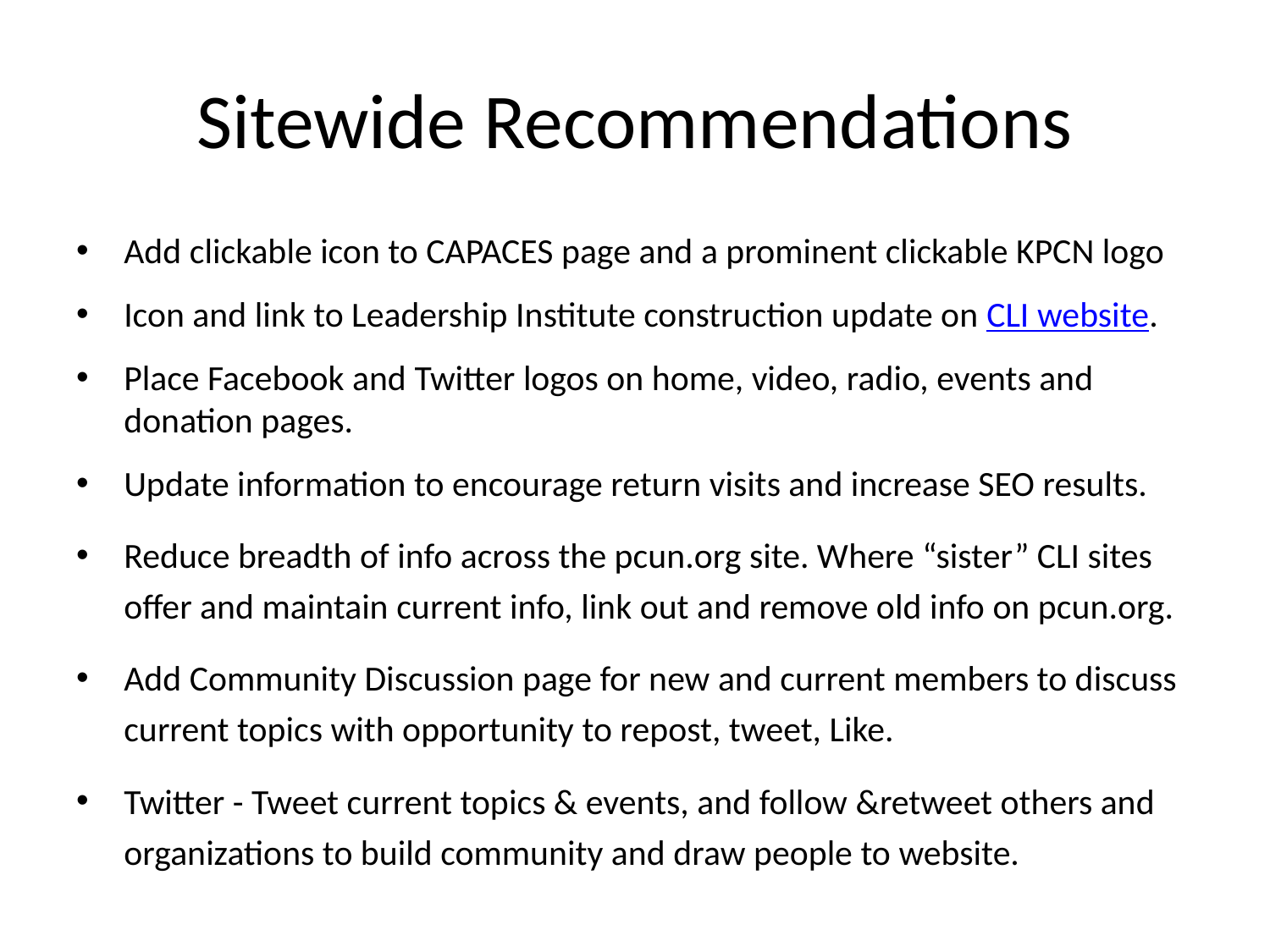

# Sitewide Recommendations
Add clickable icon to CAPACES page and a prominent clickable KPCN logo
Icon and link to Leadership Institute construction update on CLI website.
Place Facebook and Twitter logos on home, video, radio, events and donation pages.
Update information to encourage return visits and increase SEO results.
Reduce breadth of info across the pcun.org site. Where “sister” CLI sites offer and maintain current info, link out and remove old info on pcun.org.
Add Community Discussion page for new and current members to discuss current topics with opportunity to repost, tweet, Like.
Twitter - Tweet current topics & events, and follow &retweet others and organizations to build community and draw people to website.